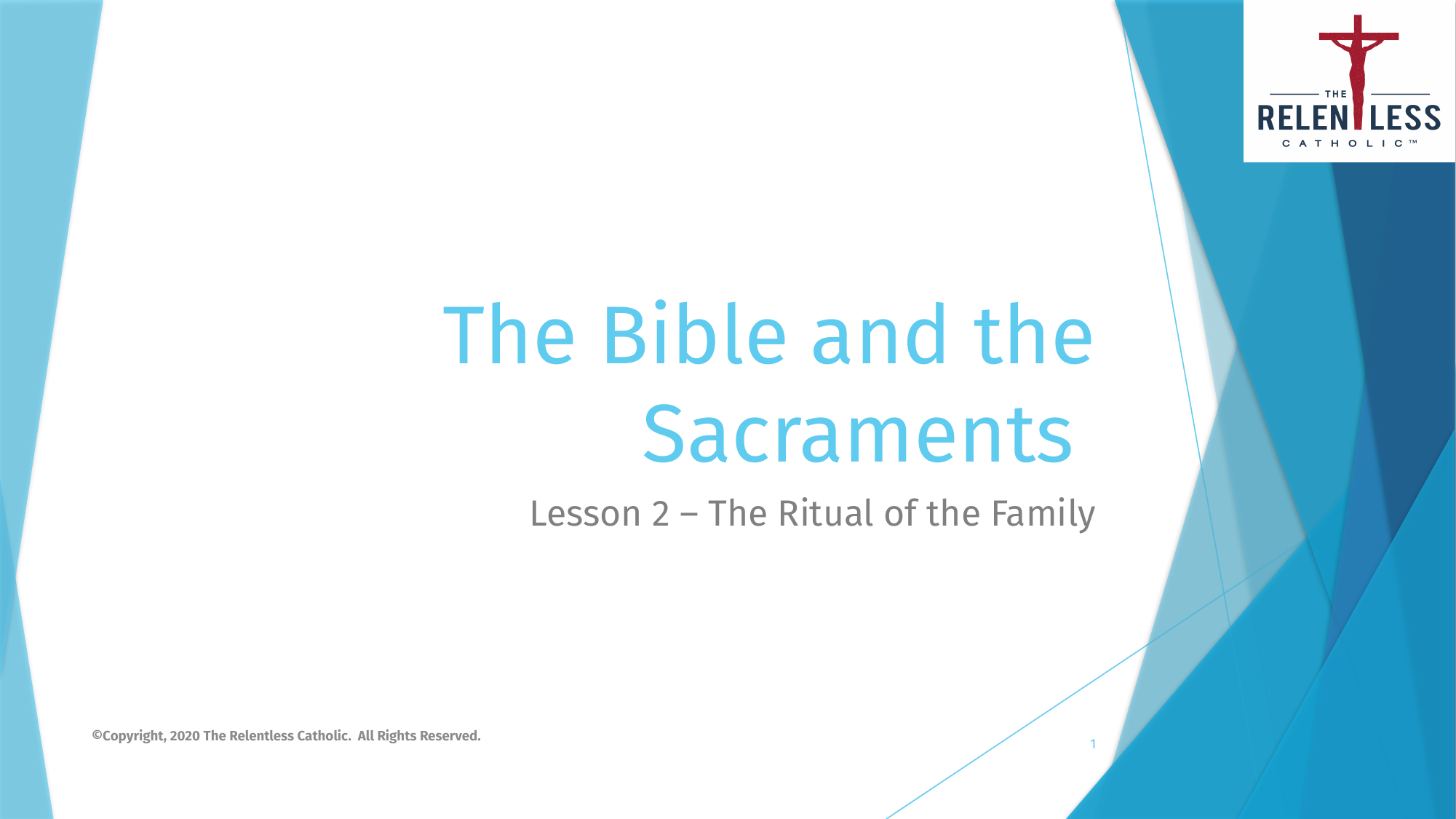

# The Bible and the Sacraments
Lesson 2 – The Ritual of the Family
©Copyright, 2020 The Relentless Catholic.  All Rights Reserved.

1